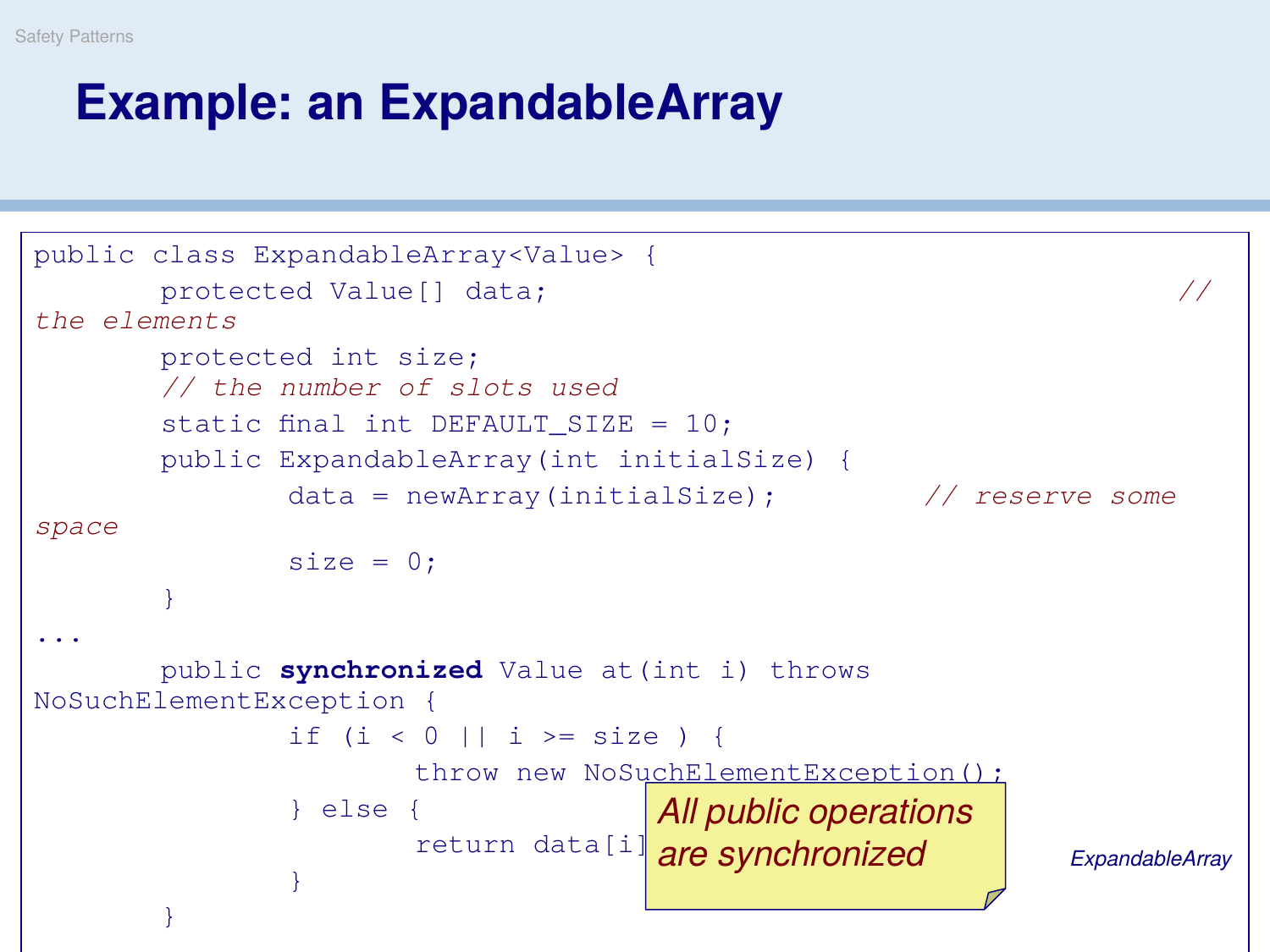

Safety Patterns
# Example: an ExpandableArray
public class ExpandableArray<Value> {
	protected Value[] data; 					// the elements
	protected int size;							// the number of slots used
	static final int DEFAULT_SIZE = 10;
	public ExpandableArray(int initialSize) {
		data = newArray(initialSize);		// reserve some space
		size = 0;
	}
...
	public synchronized Value at(int i) throws NoSuchElementException {
		if (i < 0 || i >= size ) {
			throw new NoSuchElementException();
		} else {
			return data[i];
		}
	}
...
All public operations are synchronized
ExpandableArray
© Oscar Nierstrasz
18